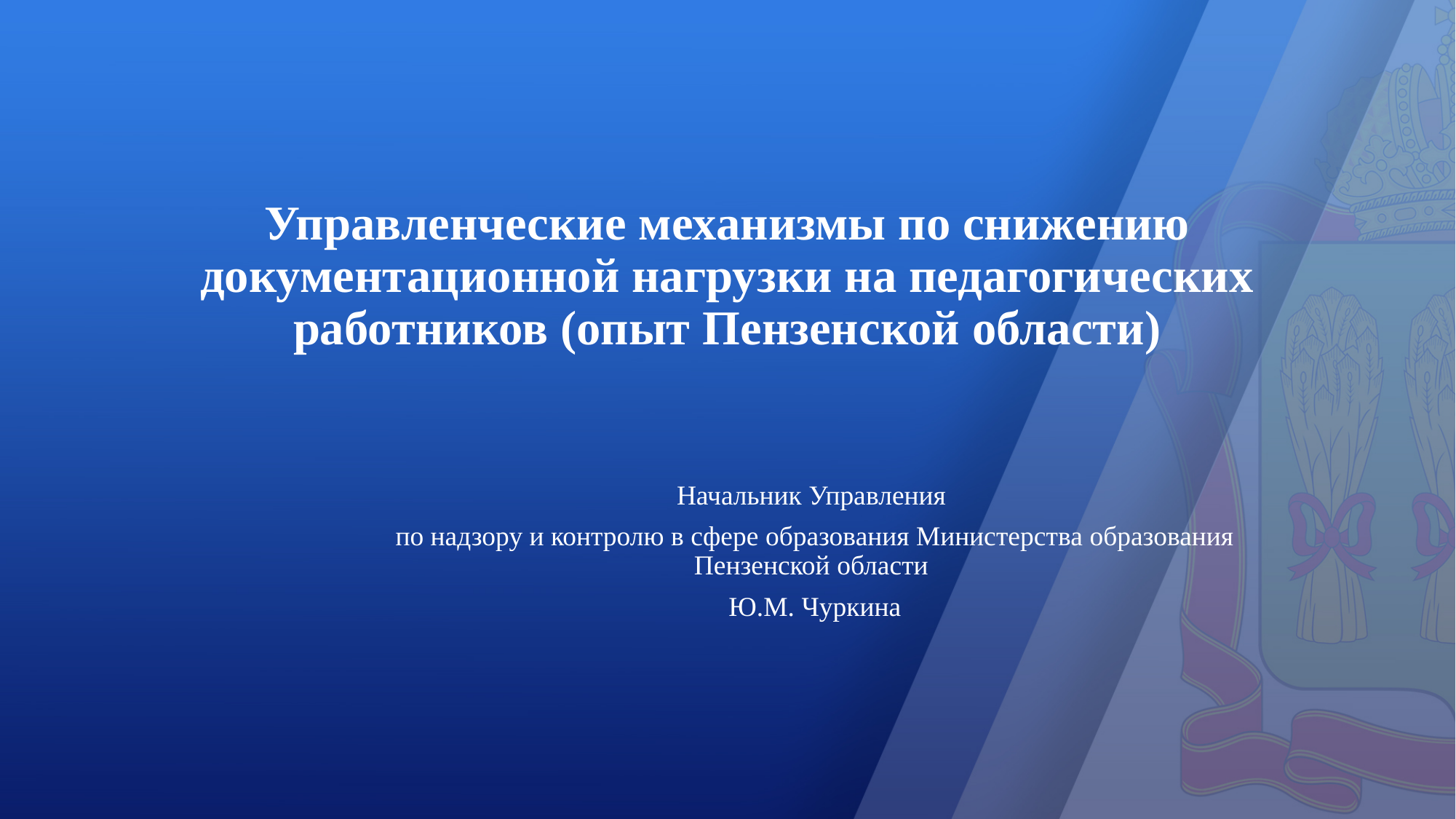

# Управленческие механизмы по снижению документационной нагрузки на педагогических работников (опыт Пензенской области)
Начальник Управления
 по надзору и контролю в сфере образования Министерства образования Пензенской области
 Ю.М. Чуркина